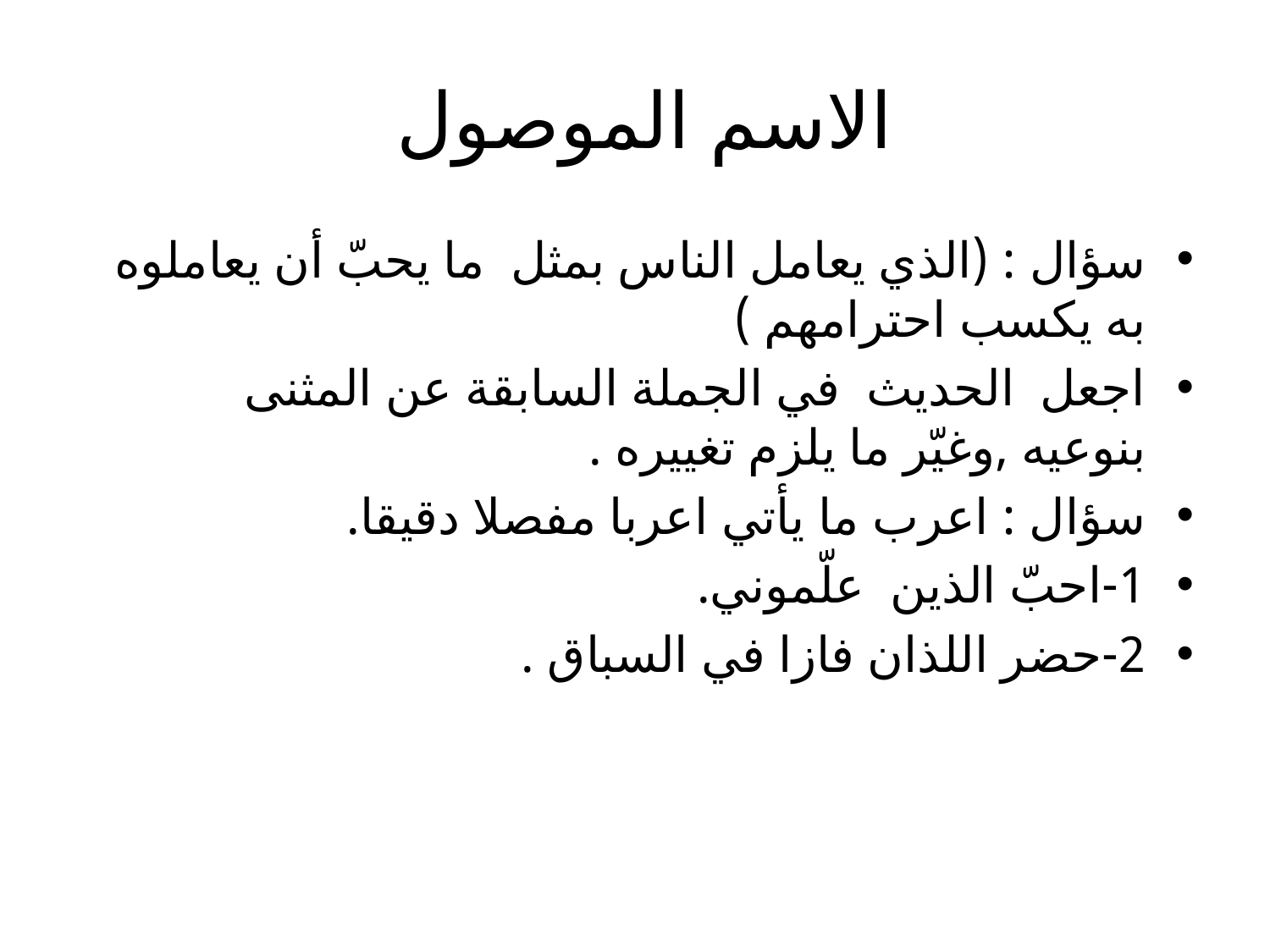

# الاسم الموصول
سؤال : (الذي يعامل الناس بمثل  ما يحبّ أن يعاملوه به يكسب احترامهم )
اجعل  الحديث  في الجملة السابقة عن المثنى  بنوعيه ,وغيّر ما يلزم تغييره .
سؤال : اعرب ما يأتي اعربا مفصلا دقيقا.
1-احبّ الذين  علّموني.
2-حضر اللذان فازا في السباق .